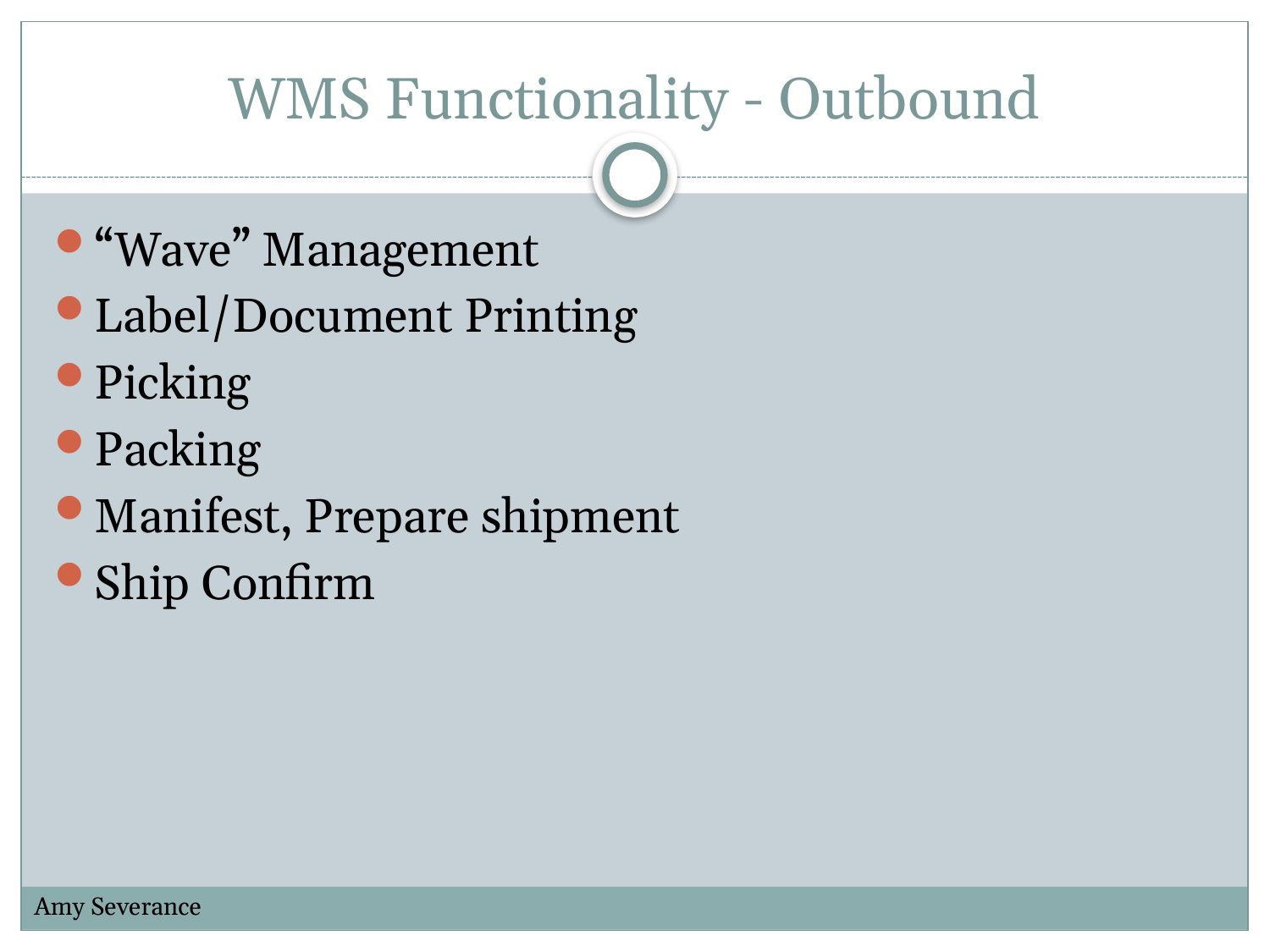

# WMS Functionality - Outbound
“Wave” Management
Label/Document Printing
Picking
Packing
Manifest, Prepare shipment
Ship Confirm
Amy Severance